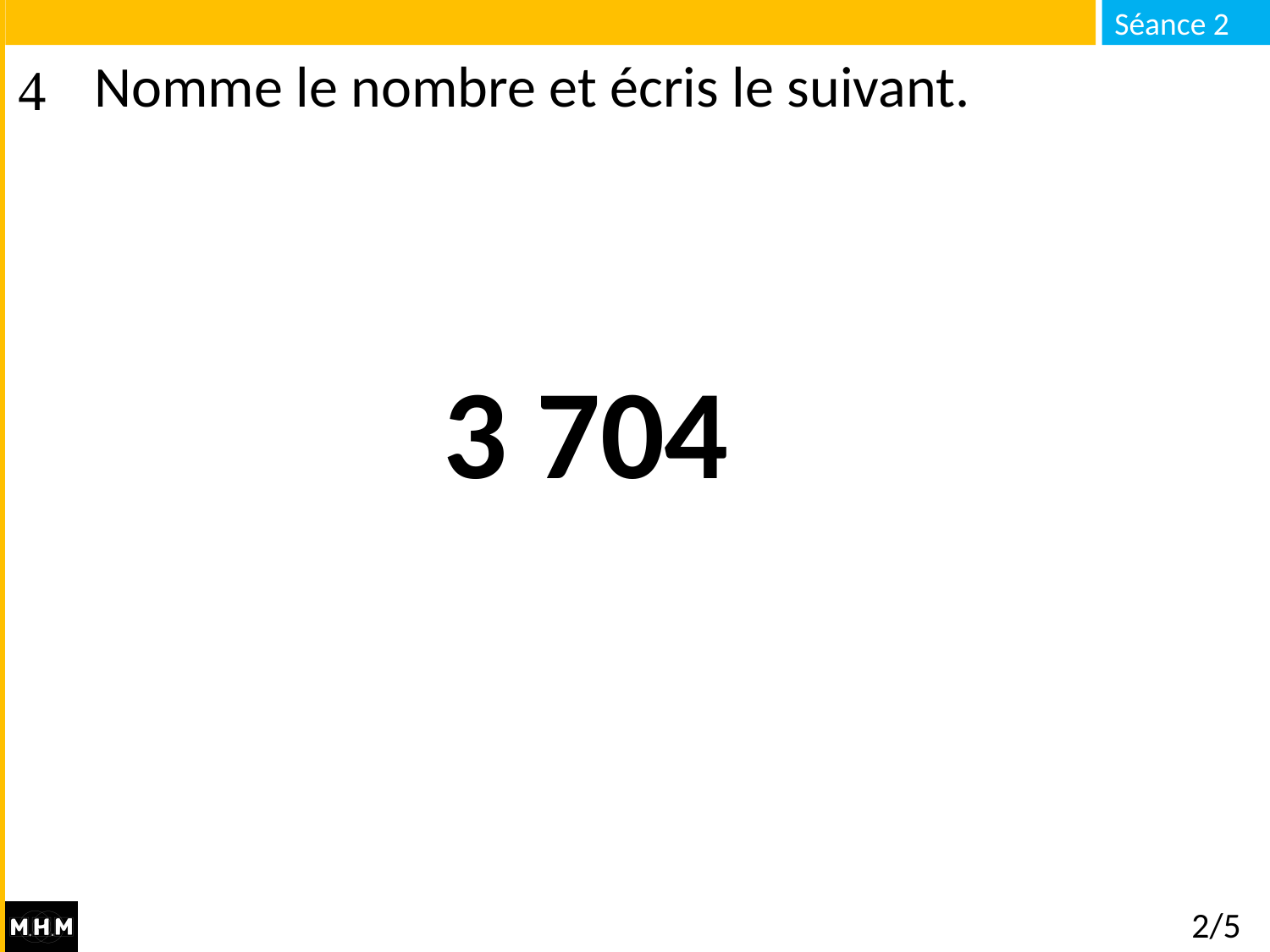

# Nomme le nombre et écris le suivant.
3 704
2/5